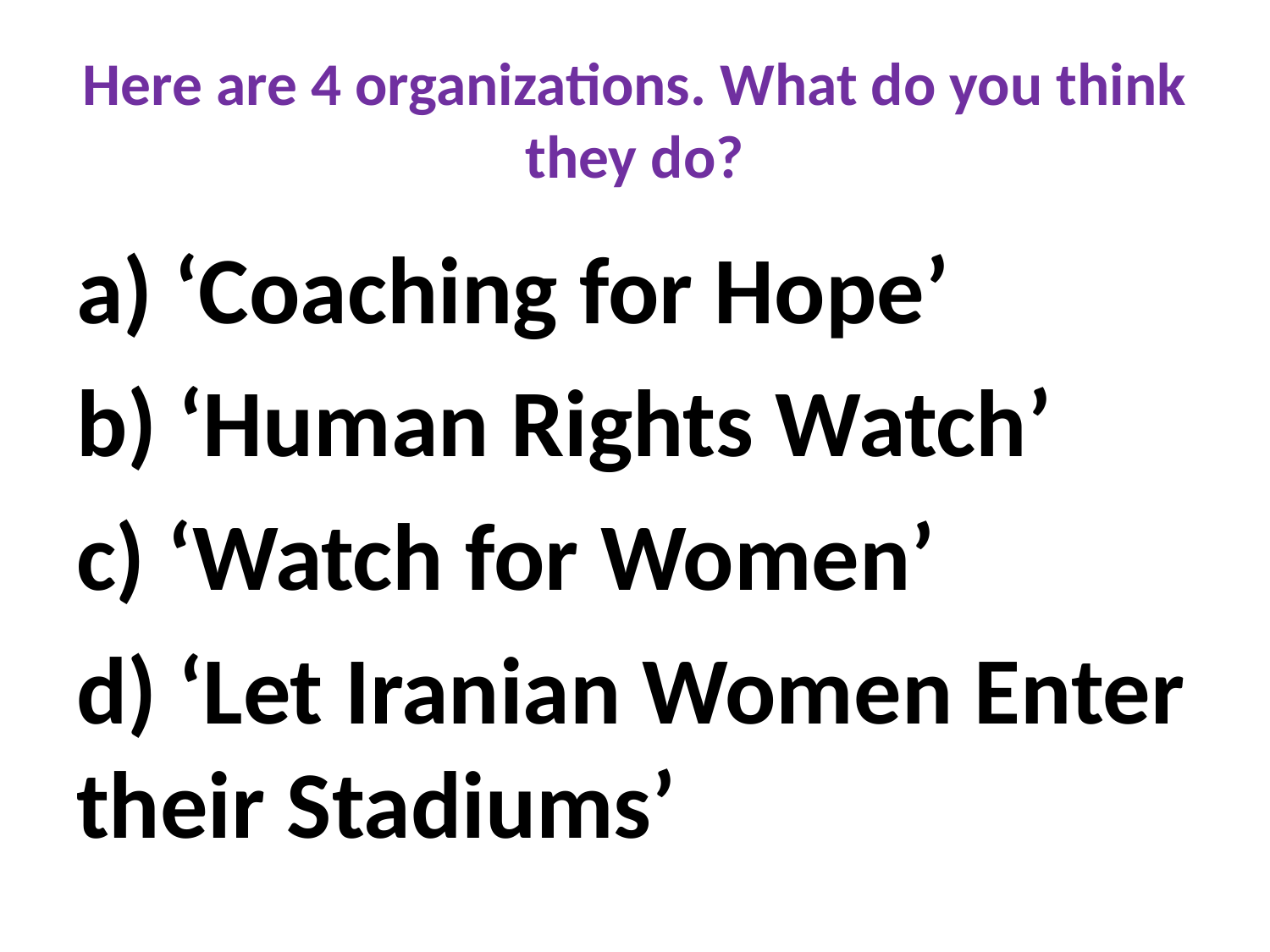

# Here are 4 organizations. What do you think they do?
a) ‘Coaching for Hope’
b) ‘Human Rights Watch’
c) ‘Watch for Women’
d) ‘Let Iranian Women Enter their Stadiums’